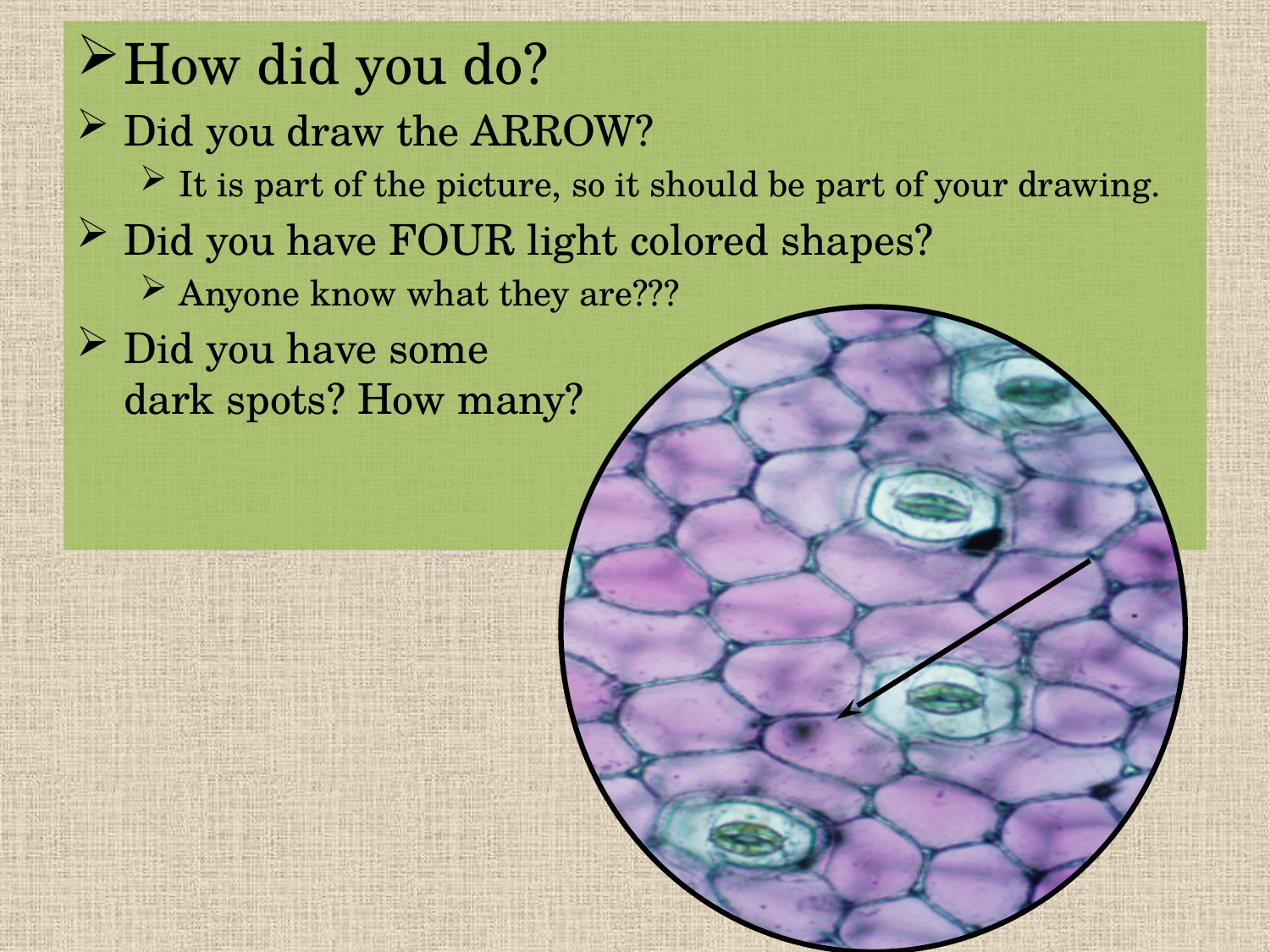

How did you do?
Did you draw the ARROW?
It is part of the picture, so it should be part of your drawing.
Did you have FOUR light colored shapes?
Anyone know what they are???
Did you have some                                                    dark spots? How many?